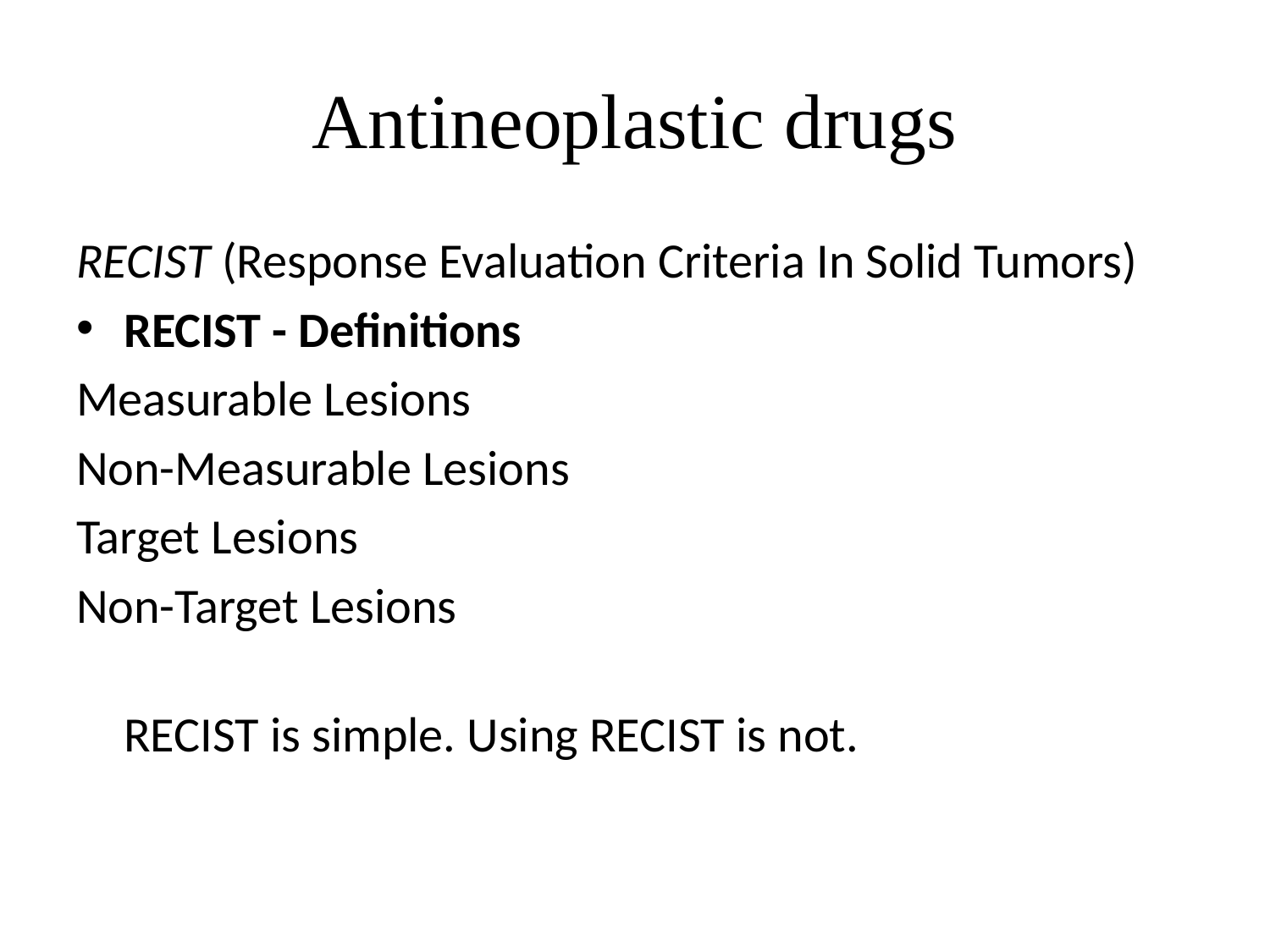

# Antineoplastic drugs
RECIST (Response Evaluation Criteria In Solid Tumors)
RECIST - Definitions
Measurable Lesions
Non-Measurable Lesions
Target Lesions
Non-Target Lesions
RECIST is simple. Using RECIST is not.